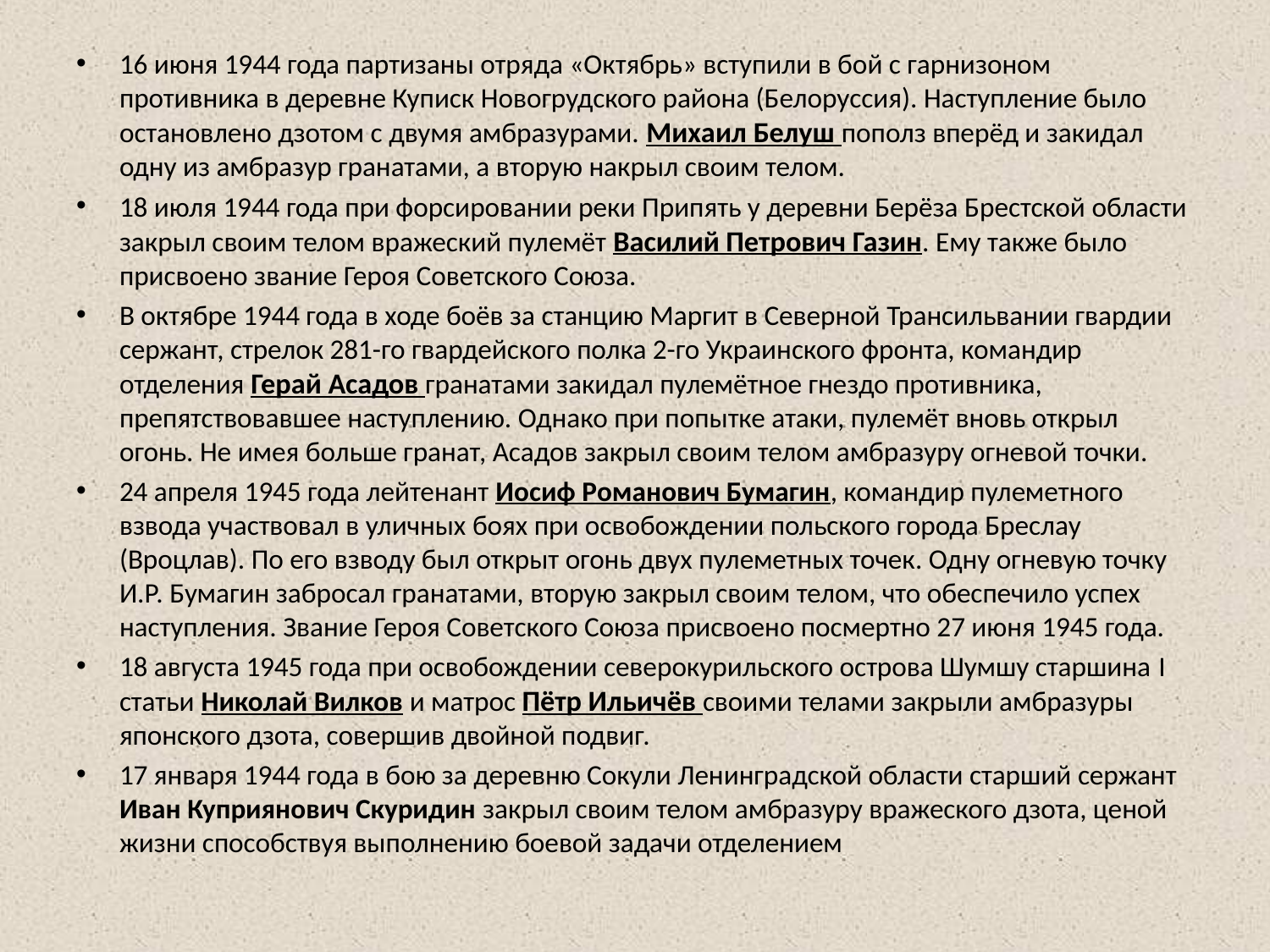

#
16 июня 1944 года партизаны отряда «Октябрь» вступили в бой с гарнизоном противника в деревне Куписк Новогрудского района (Белоруссия). Наступление было остановлено дзотом с двумя амбразурами. Михаил Белуш пополз вперёд и закидал одну из амбразур гранатами, а вторую накрыл своим телом.
18 июля 1944 года при форсировании реки Припять у деревни Берёза Брестской области закрыл своим телом вражеский пулемёт Василий Петрович Газин. Ему также было присвоено звание Героя Советского Союза.
В октябре 1944 года в ходе боёв за станцию Маргит в Северной Трансильвании гвардии сержант, стрелок 281-го гвардейского полка 2-го Украинского фронта, командир отделения Герай Асадов гранатами закидал пулемётное гнездо противника, препятствовавшее наступлению. Однако при попытке атаки, пулемёт вновь открыл огонь. Не имея больше гранат, Асадов закрыл своим телом амбразуру огневой точки.
24 апреля 1945 года лейтенант Иосиф Романович Бумагин, командир пулеметного взвода участвовал в уличных боях при освобождении польского города Бреслау (Вроцлав). По его взводу был открыт огонь двух пулеметных точек. Одну огневую точку И.Р. Бумагин забросал гранатами, вторую закрыл своим телом, что обеспечило успех наступления. Звание Героя Советского Союза присвоено посмертно 27 июня 1945 года.
18 августа 1945 года при освобождении северокурильского острова Шумшу старшина I статьи Николай Вилков и матрос Пётр Ильичёв своими телами закрыли амбразуры японского дзота, совершив двойной подвиг.
17 января 1944 года в бою за деревню Сокули Ленинградской области старший сержант Иван Куприянович Скуридин закрыл своим телом амбразуру вражеского дзота, ценой жизни способствуя выполнению боевой задачи отделением